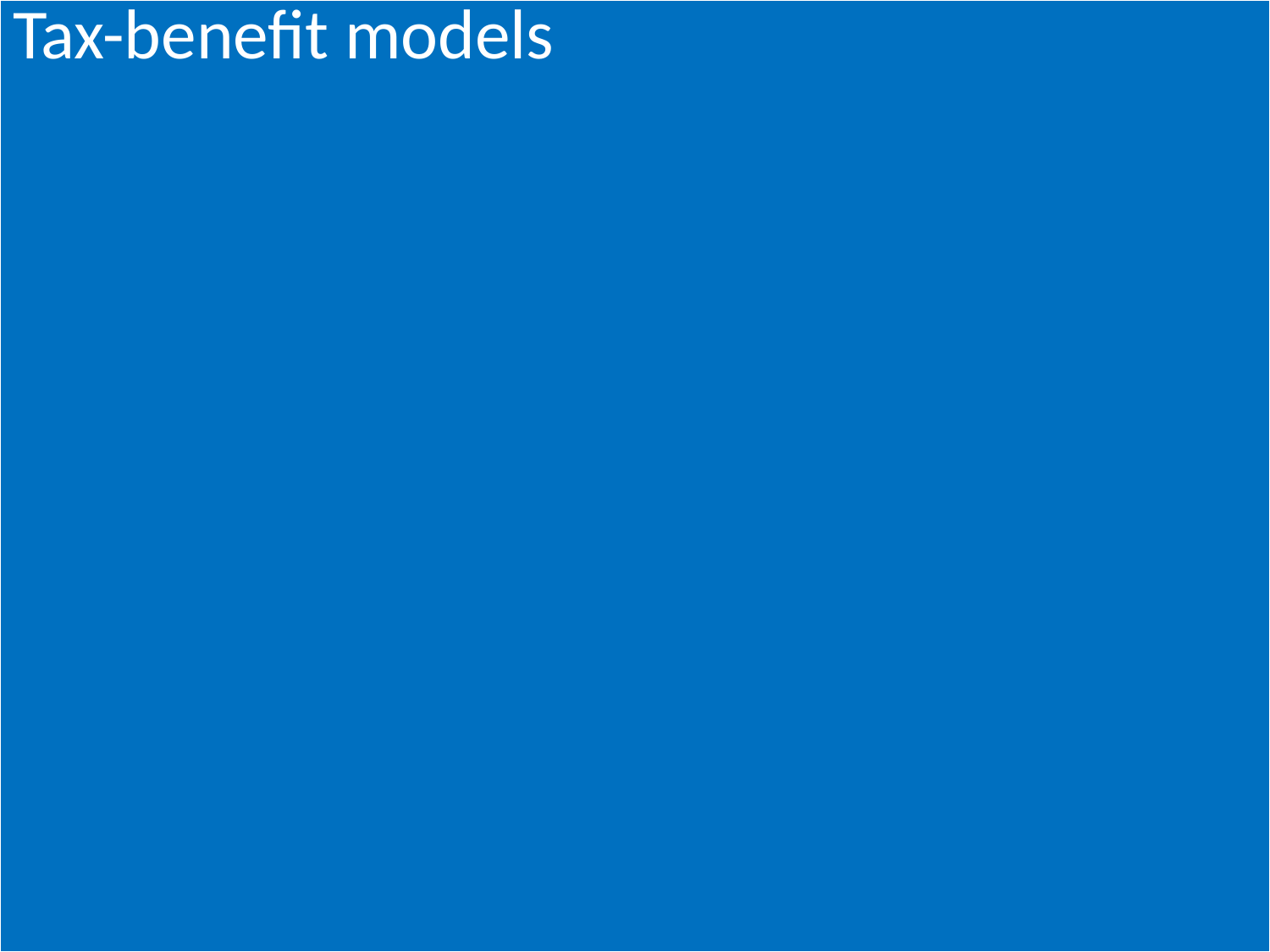

| Tax-benefit models |
| --- |
#
Impact on living standards

Impact on living standards
Impact on time-use
Impact on employment